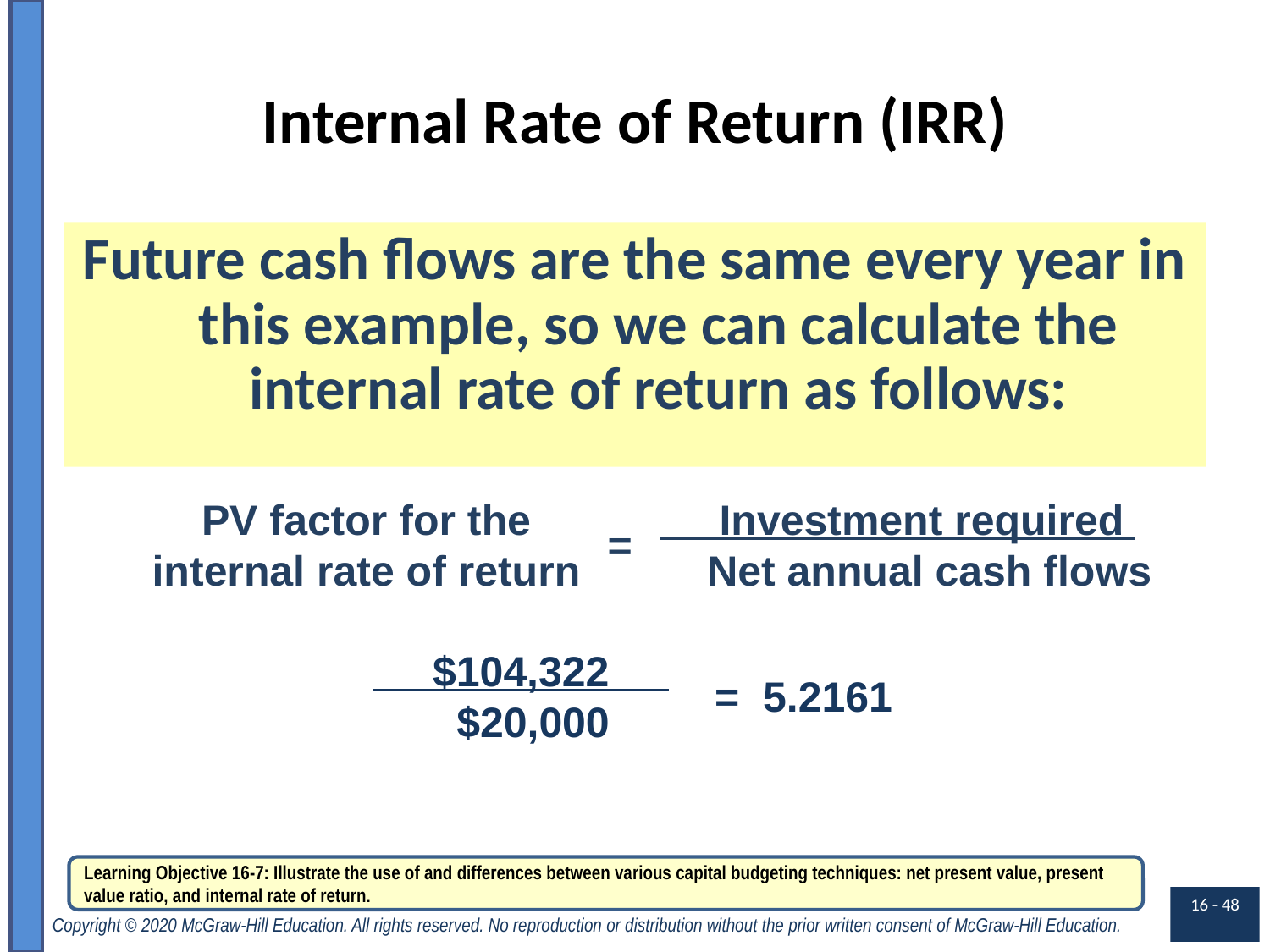

# Internal Rate of Return (IRR)
Future cash flows are the same every year in this example, so we can calculate the internal rate of return as follows:
PV factor for the
internal rate of return
     Investment required
    Net annual cash flows
=
     $104,322
       $20,000
=  5.2161
Learning Objective 16-7: Illustrate the use of and differences between various capital budgeting techniques: net present value, present value ratio, and internal rate of return.